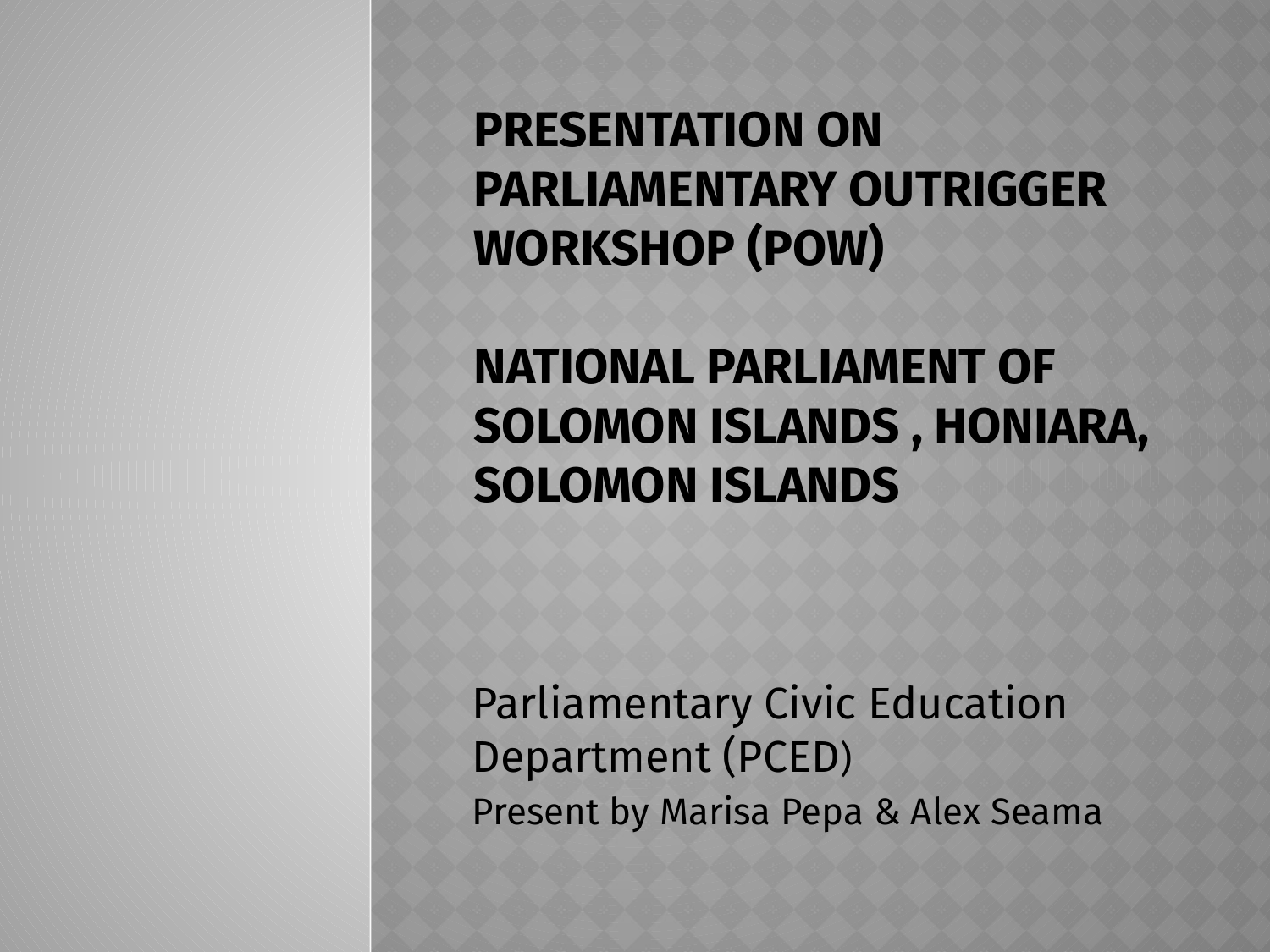

# PRESENTATION ON Parliamentary outrigger workshop (POW) National Parliament of Solomon islands , Honiara, Solomon Islands

Parliamentary Civic Education Department (PCED)
Present by Marisa Pepa & Alex Seama